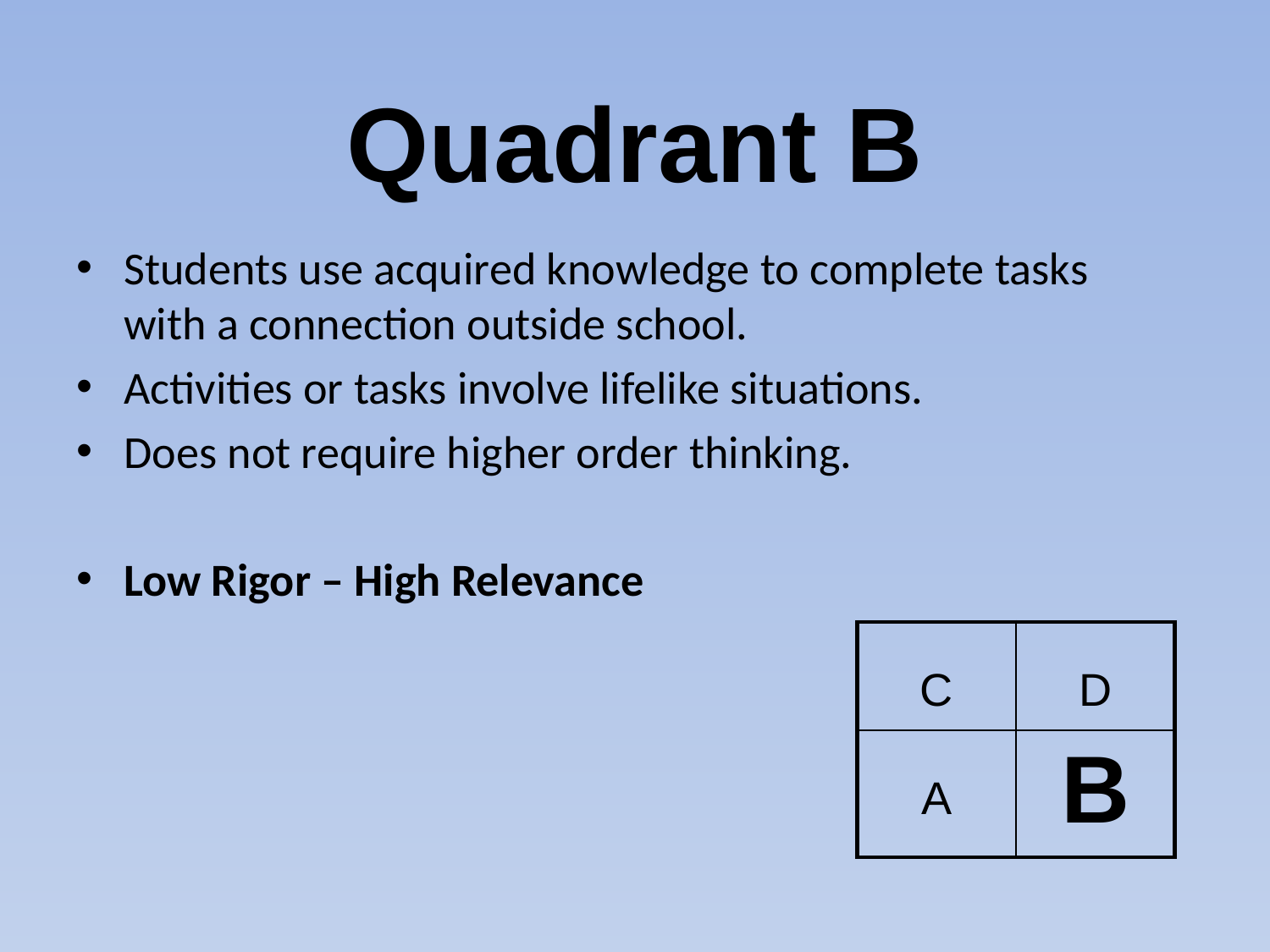

Quadrant B
Students use acquired knowledge to complete tasks with a connection outside school.
Activities or tasks involve lifelike situations.
Does not require higher order thinking.

Low Rigor – High Relevance
| C | D |
| --- | --- |
| A | B |